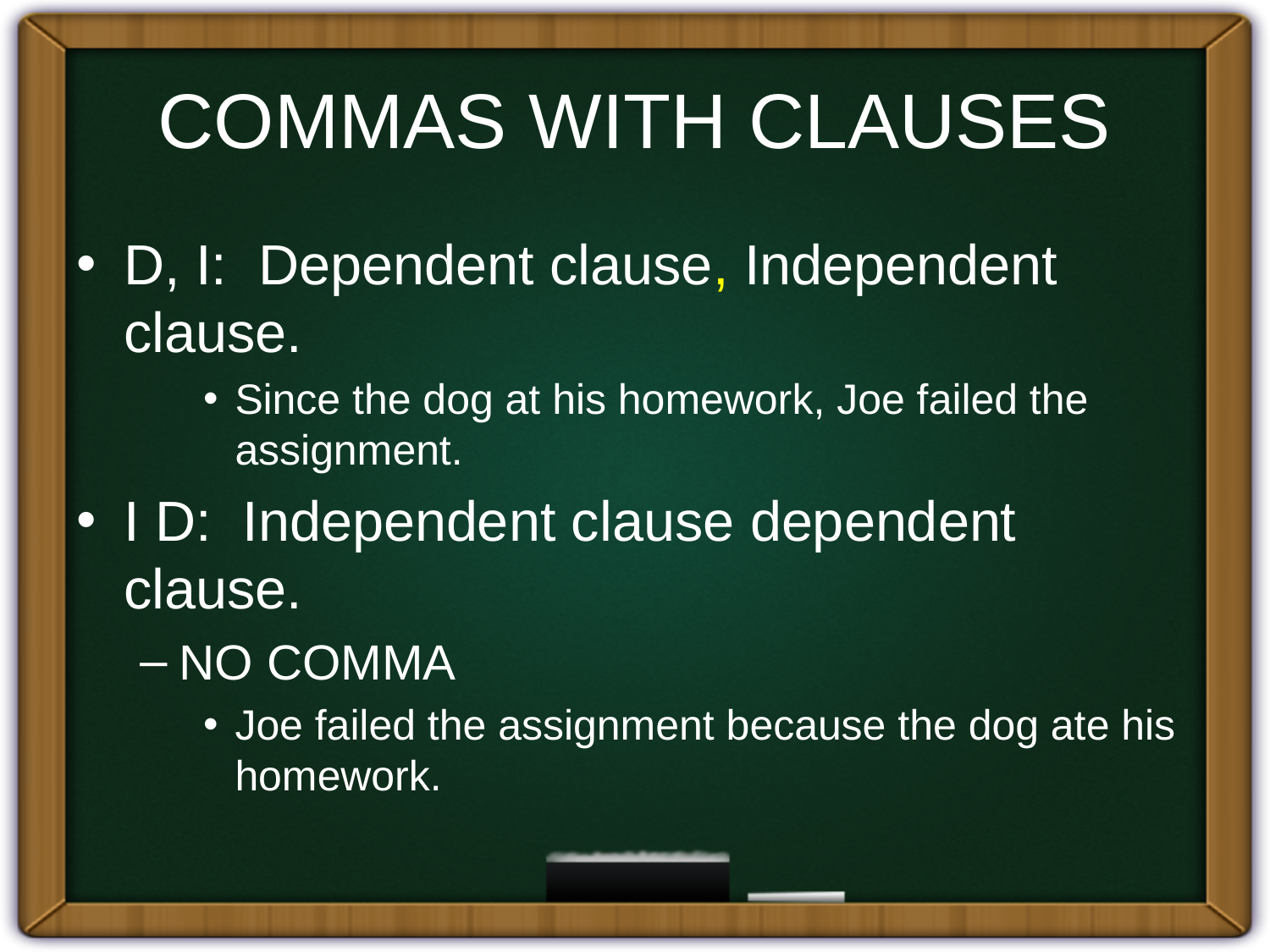

# COMMAS WITH CLAUSES
D, I:  Dependent clause, Independent clause.
Since the dog at his homework, Joe failed the assignment.
I D:  Independent clause dependent clause.
NO COMMA
Joe failed the assignment because the dog ate his homework.